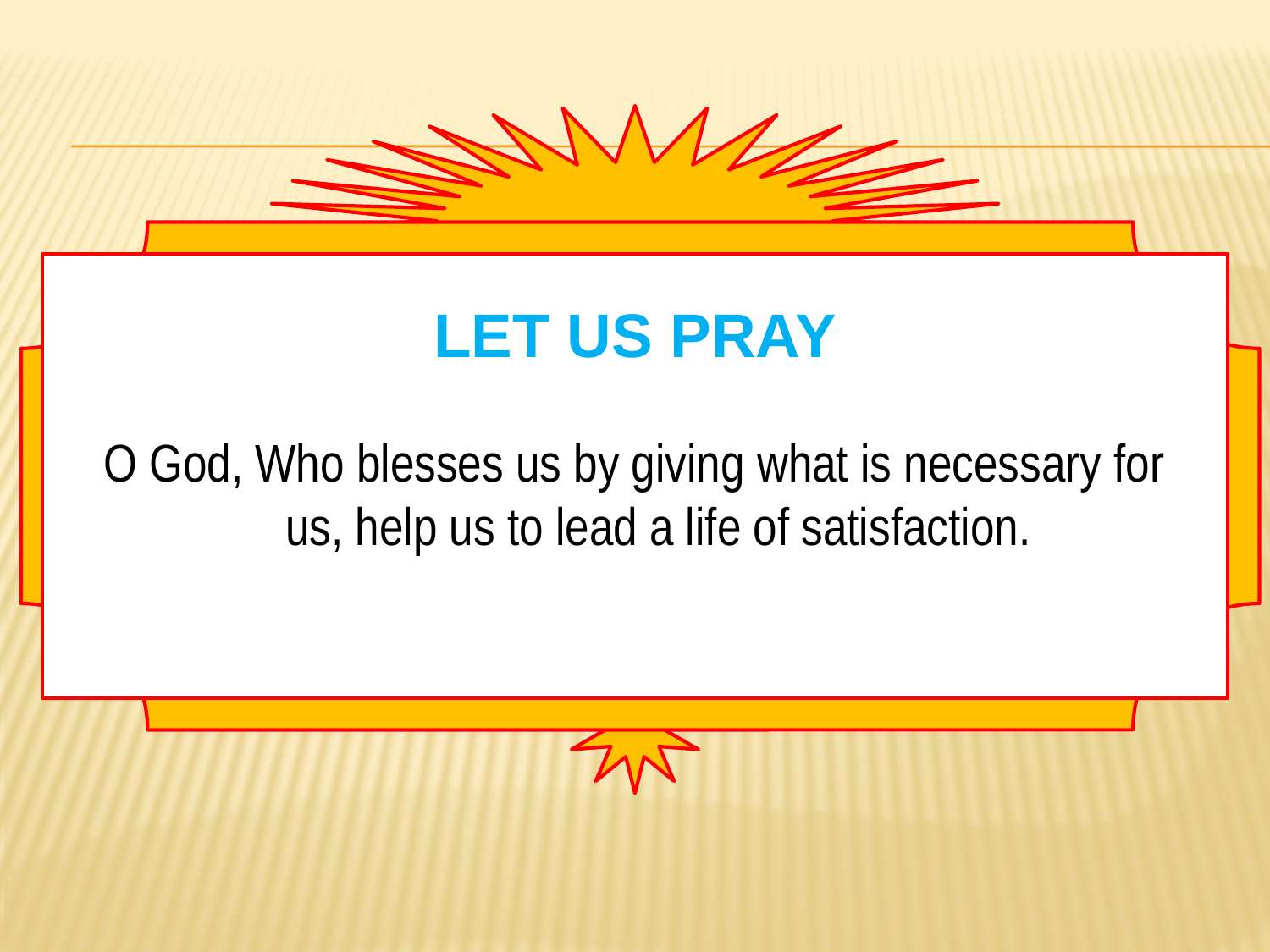

# Let us pray
O God, Who blesses us by giving what is necessary for us, help us to lead a life of satisfaction.